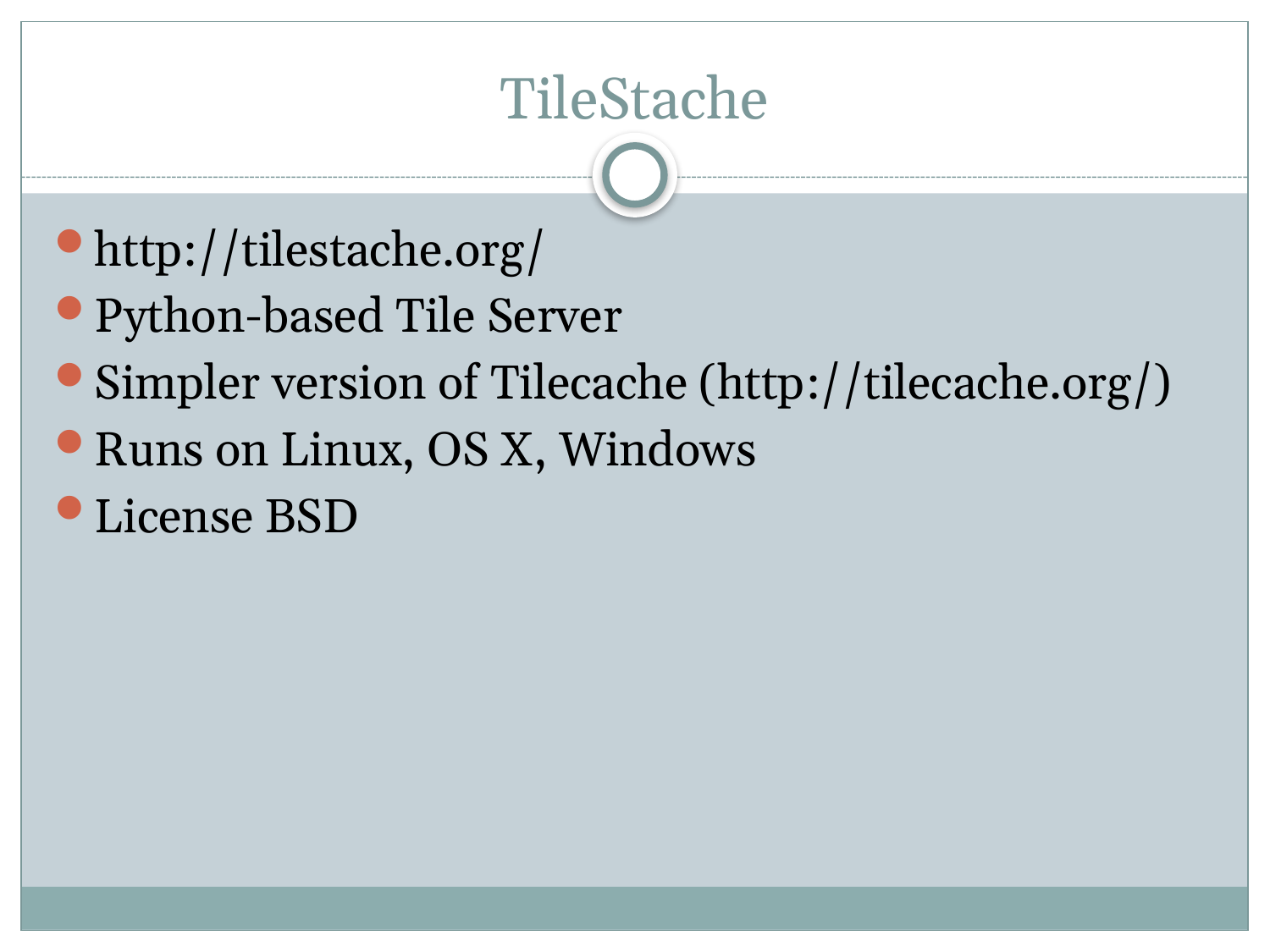

# TileStache
http://tilestache.org/
Python-based Tile Server
Simpler version of Tilecache (http://tilecache.org/)
Runs on Linux, OS X, Windows
License BSD